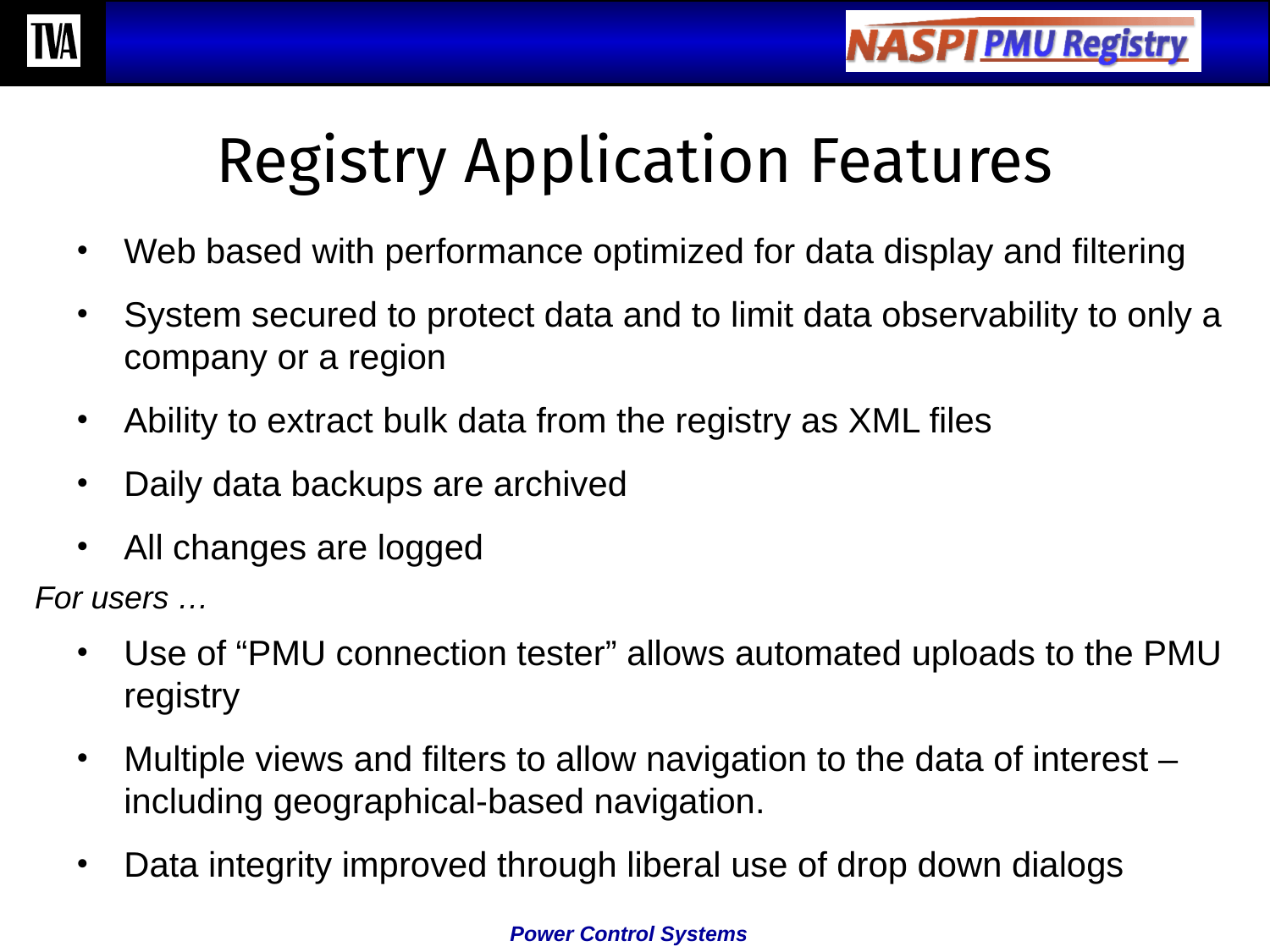

# Registry Application Features
Web based with performance optimized for data display and filtering
System secured to protect data and to limit data observability to only a company or a region
Ability to extract bulk data from the registry as XML files
Daily data backups are archived
All changes are logged
Use of “PMU connection tester” allows automated uploads to the PMU registry
Multiple views and filters to allow navigation to the data of interest – including geographical-based navigation.
Data integrity improved through liberal use of drop down dialogs

For users …